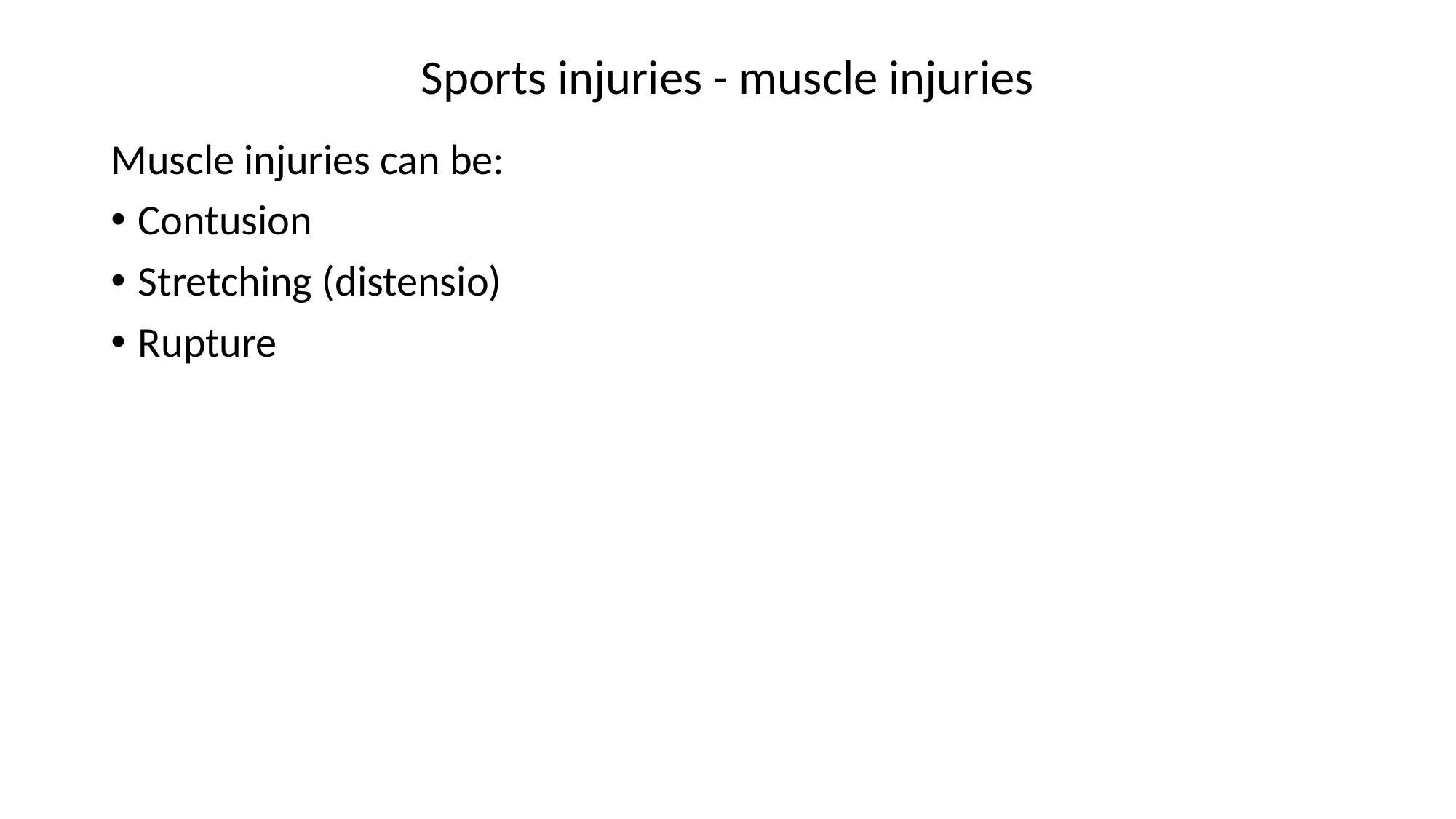

# Sports injuries - muscle injuries
Muscle injuries can be:
Contusion
Stretching (distensio)
Rupture